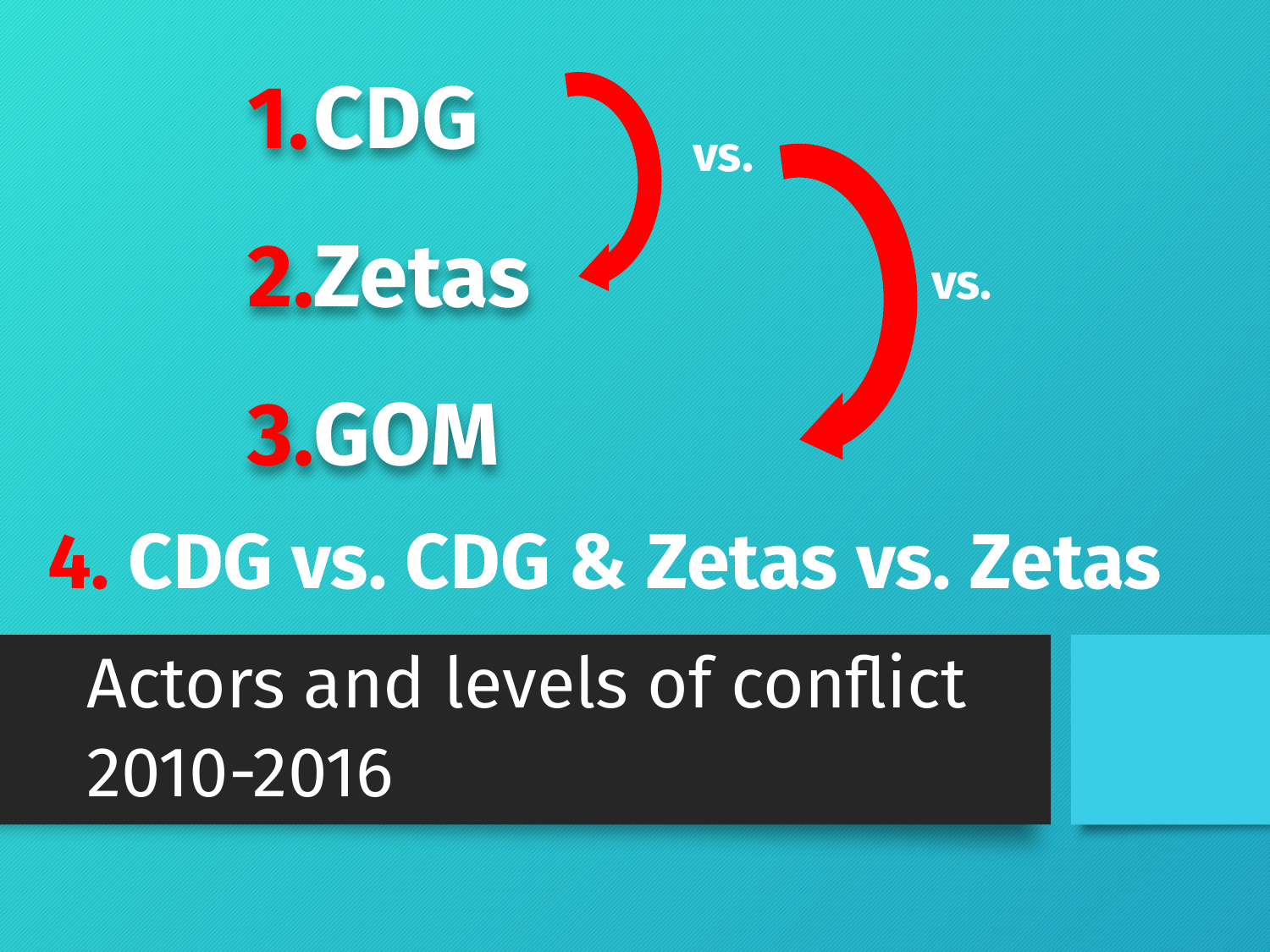

CDG
Zetas
GOM

vs.

vs.
4. CDG vs. CDG & Zetas vs. Zetas

# Actors and levels of conflict
2010-2016